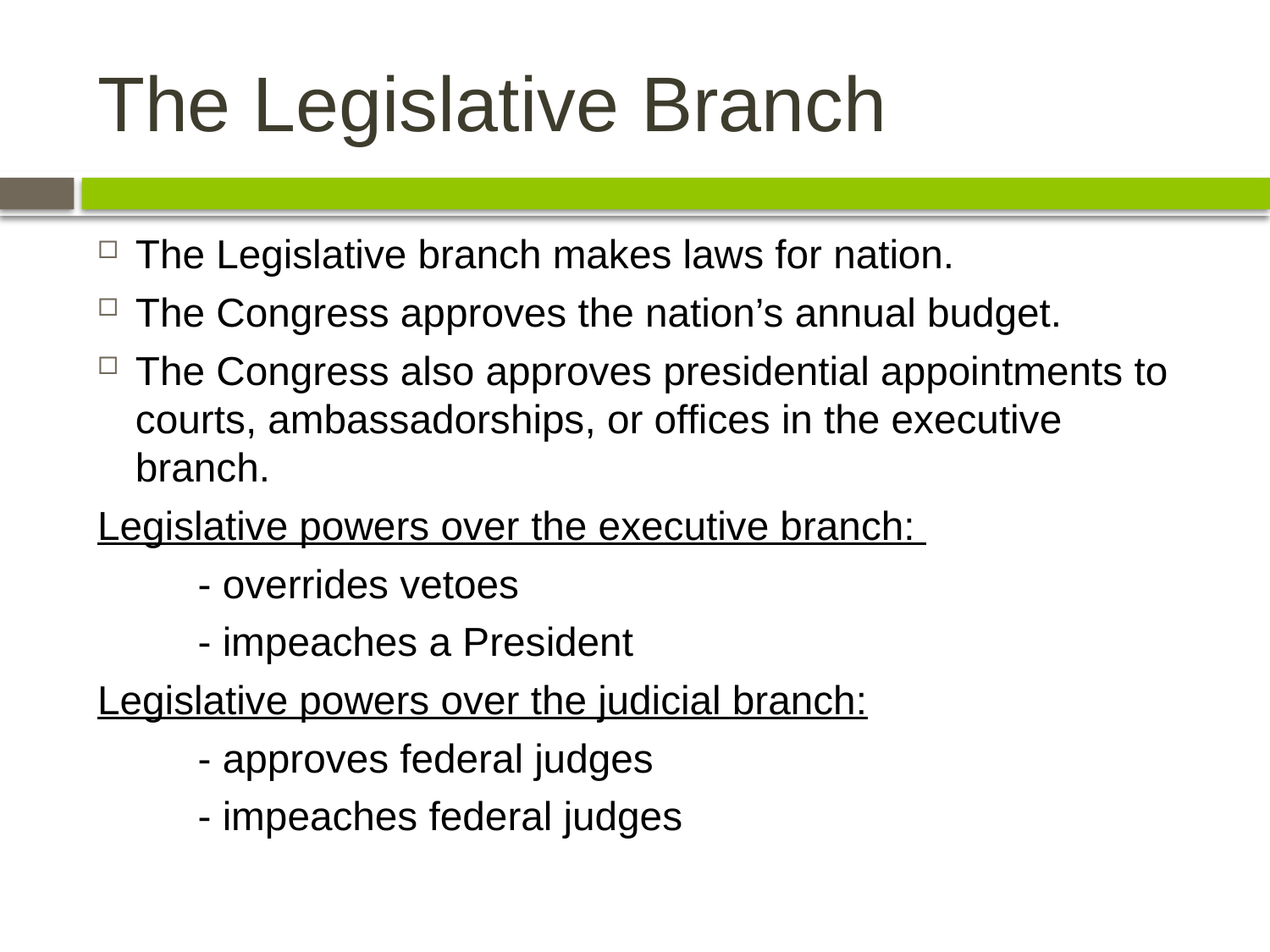

# The Legislative Branch
The Legislative branch makes laws for nation.
The Congress approves the nation’s annual budget.
The Congress also approves presidential appointments to courts, ambassadorships, or offices in the executive branch.
Legislative powers over the executive branch:
		- overrides vetoes
		- impeaches a President
Legislative powers over the judicial branch:
		- approves federal judges
		- impeaches federal judges